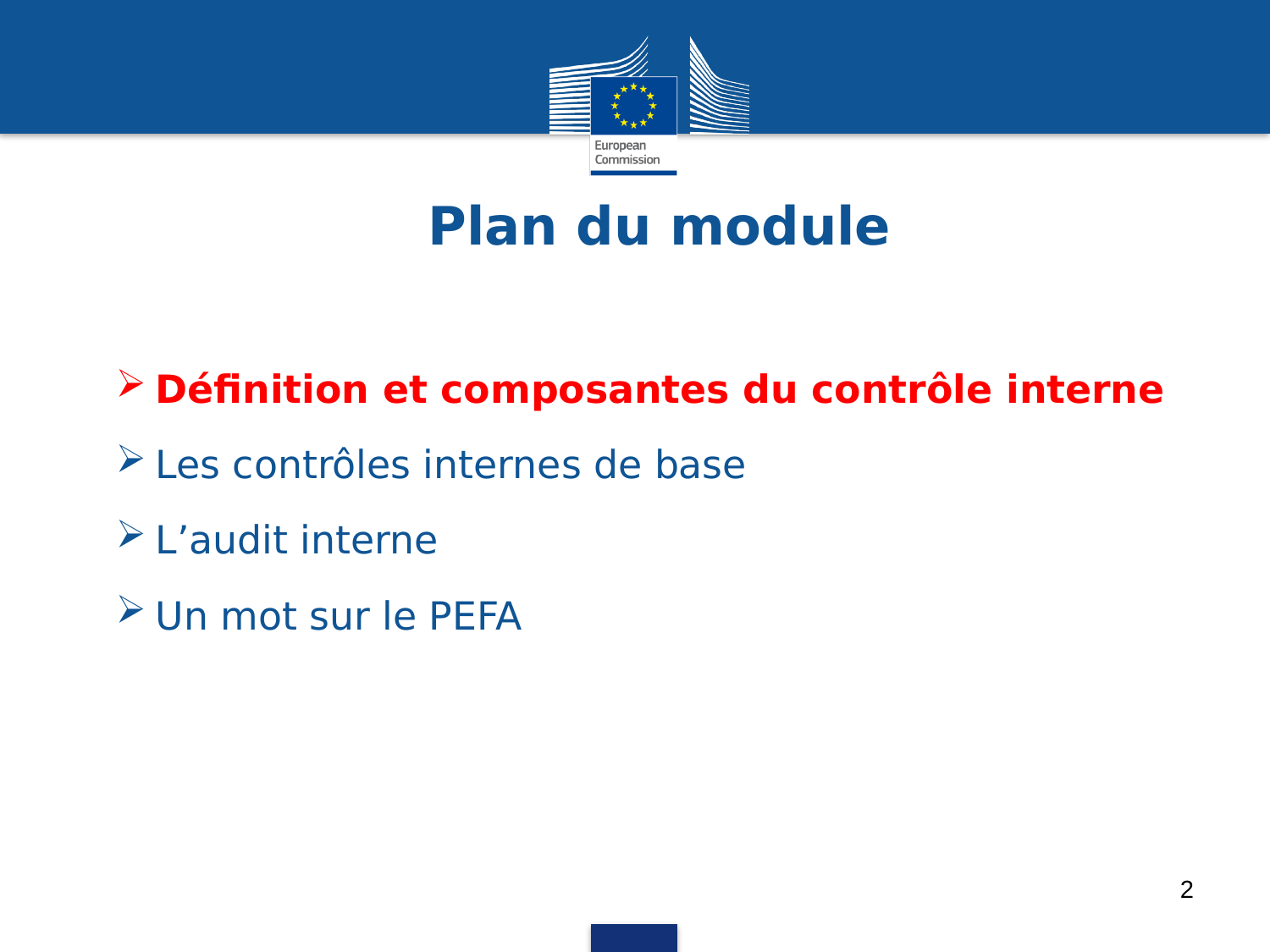

# Plan du module
Définition et composantes du contrôle interne
Les contrôles internes de base
L’audit interne
Un mot sur le PEFA
2